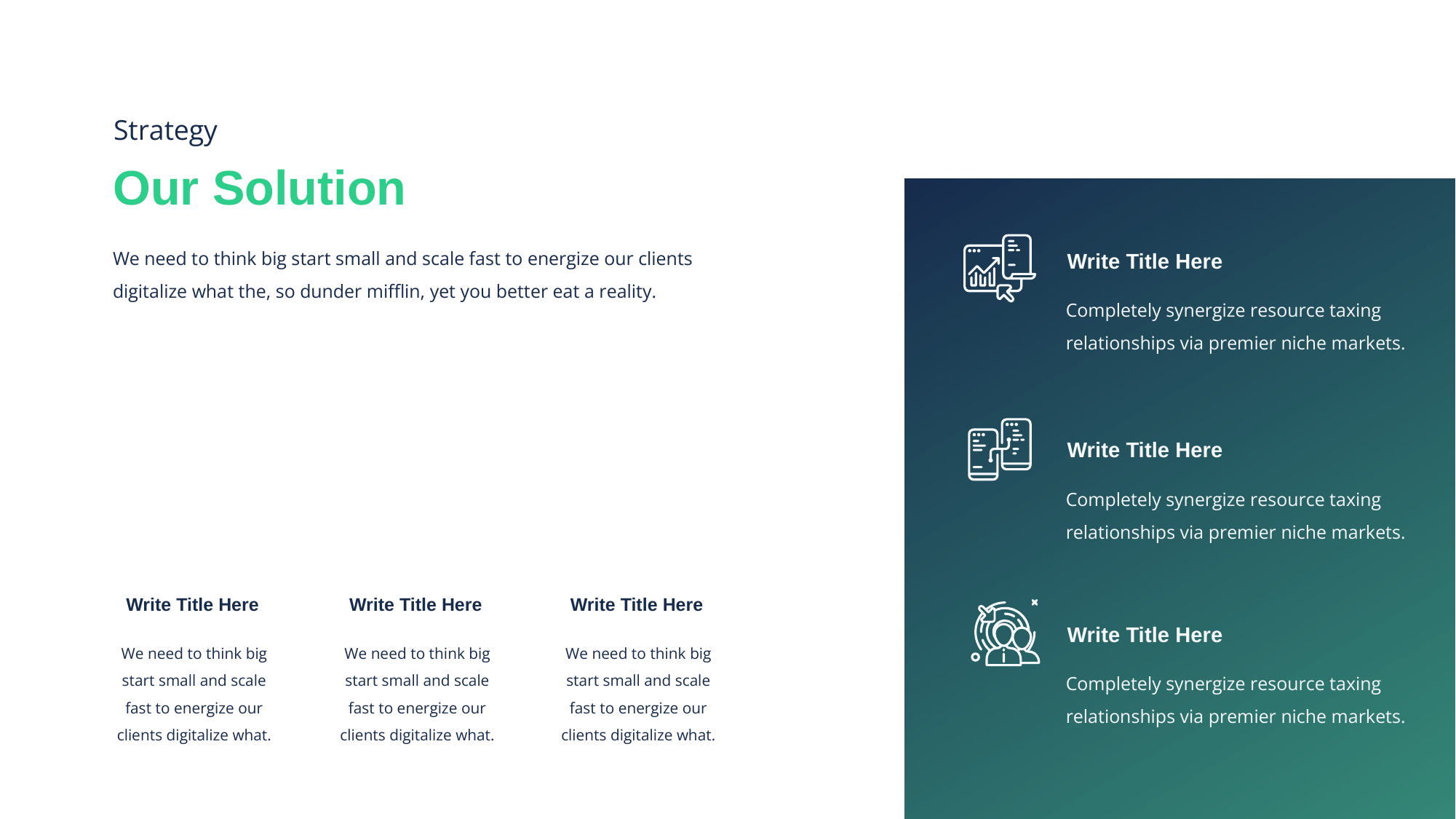

Strategy
Our Solution
We need to think big start small and scale fast to energize our clients digitalize what the, so dunder mifflin, yet you better eat a reality.

Write Title Here
Completely synergize resource taxing relationships via premier niche markets.

Write Title Here
Completely synergize resource taxing relationships via premier niche markets.
Write Title Here
Write Title Here
Write Title Here

Write Title Here
We need to think big start small and scale fast to energize our clients digitalize what.
We need to think big start small and scale fast to energize our clients digitalize what.
We need to think big start small and scale fast to energize our clients digitalize what.
Completely synergize resource taxing relationships via premier niche markets.